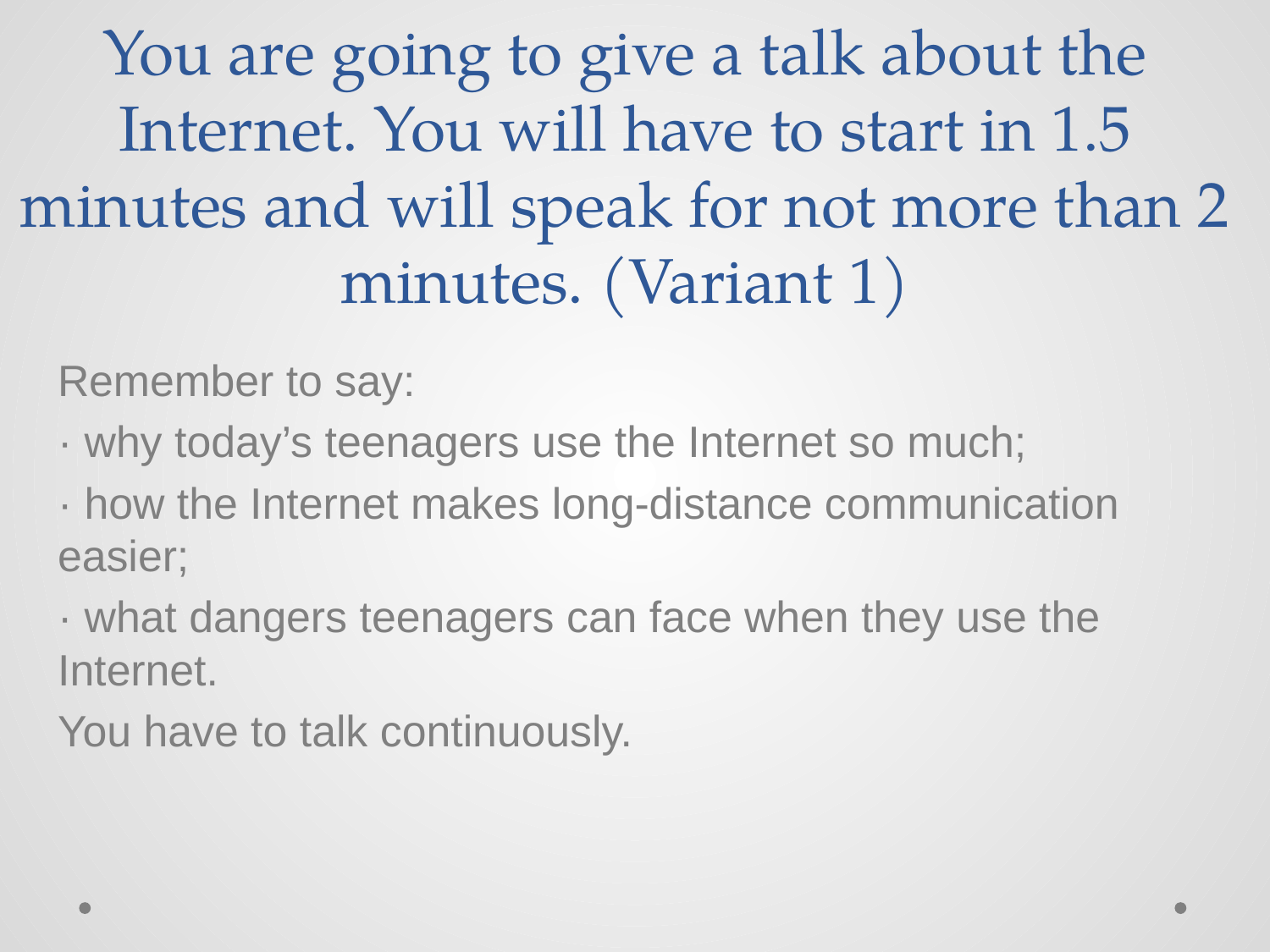

# You are going to give a talk about the Internet. You will have to start in 1.5 minutes and will speak for not more than 2 minutes. (Variant 1)
Remember to say:
· why today’s teenagers use the Internet so much;
· how the Internet makes long-distance communication easier;
· what dangers teenagers can face when they use the Internet.
You have to talk continuously.